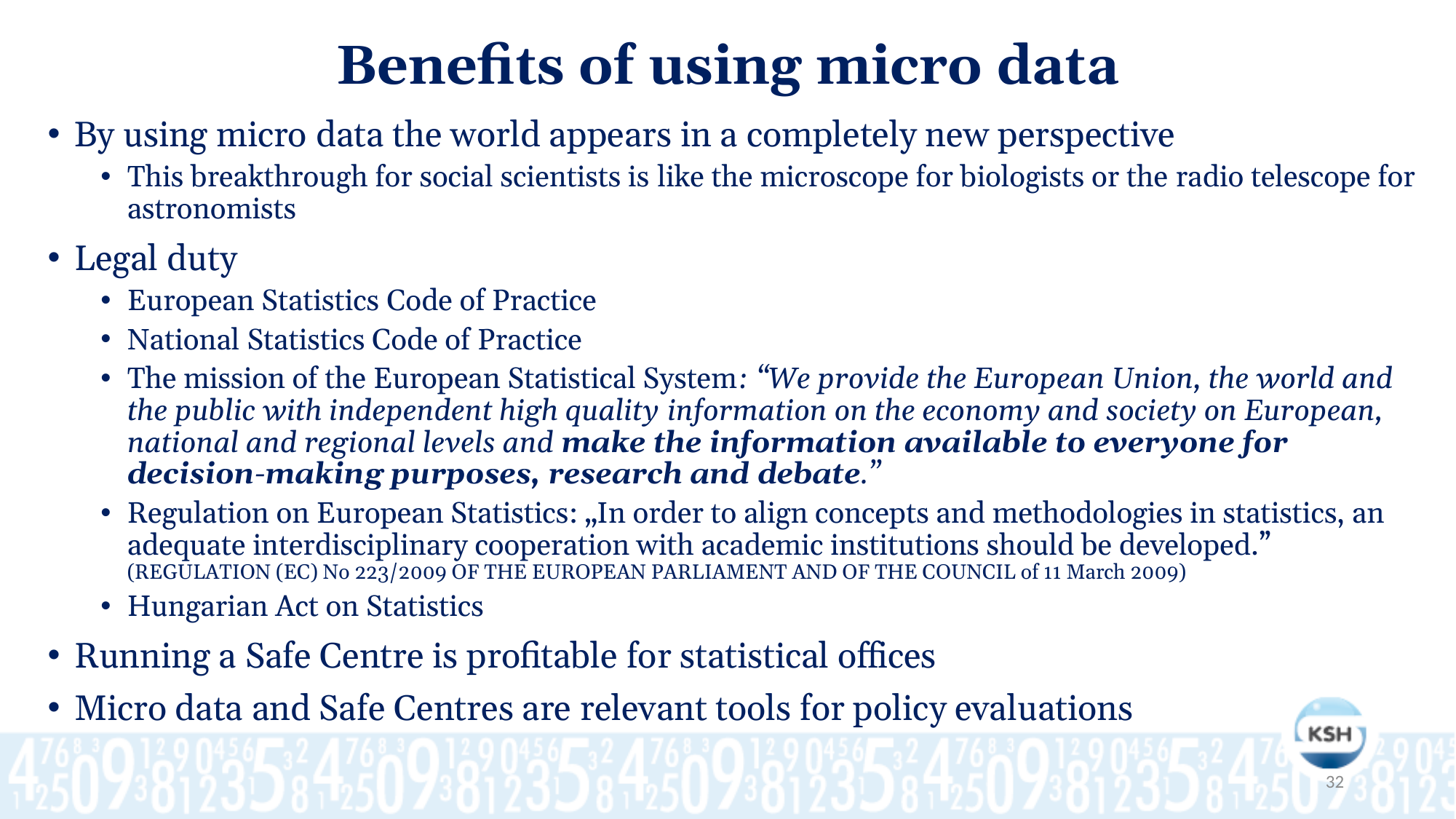

Benefits of using micro data
By using micro data the world appears in a completely new perspective
This breakthrough for social scientists is like the microscope for biologists or the radio telescope for astronomists
Legal duty
European Statistics Code of Practice
National Statistics Code of Practice
The mission of the European Statistical System: “We provide the European Union, the world and the public with independent high quality information on the economy and society on European, national and regional levels and make the information available to everyone for decision-making purposes, research and debate.”
Regulation on European Statistics: „In order to align concepts and methodologies in statistics, an adequate interdisciplinary cooperation with academic institutions should be developed.” (REGULATION (EC) No 223/2009 OF THE EUROPEAN PARLIAMENT AND OF THE COUNCIL of 11 March 2009)
Hungarian Act on Statistics
Running a Safe Centre is profitable for statistical offices
Micro data and Safe Centres are relevant tools for policy evaluations
32